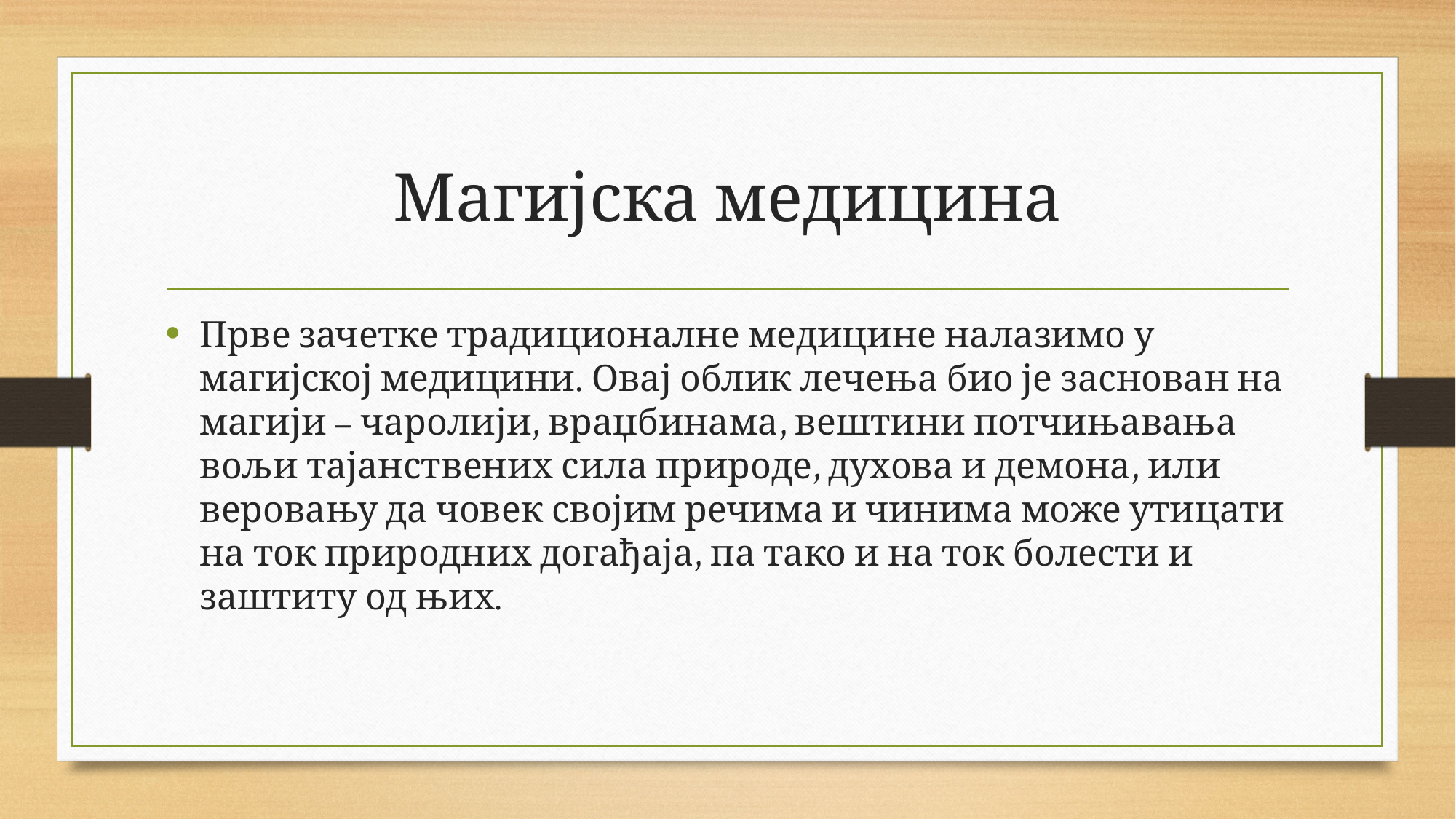

# Магијска медицина
Прве зачетке традиционалне медицине налазимо у магијској медицини. Овај облик лечења био је заснован на магији – чаролији, враџбинама, вештини потчињавања вољи тајанствених сила природе, духова и демона, или веровању да човек својим речима и чинима може утицати на ток природних догађаја, па тако и на ток болести и заштиту од њих.